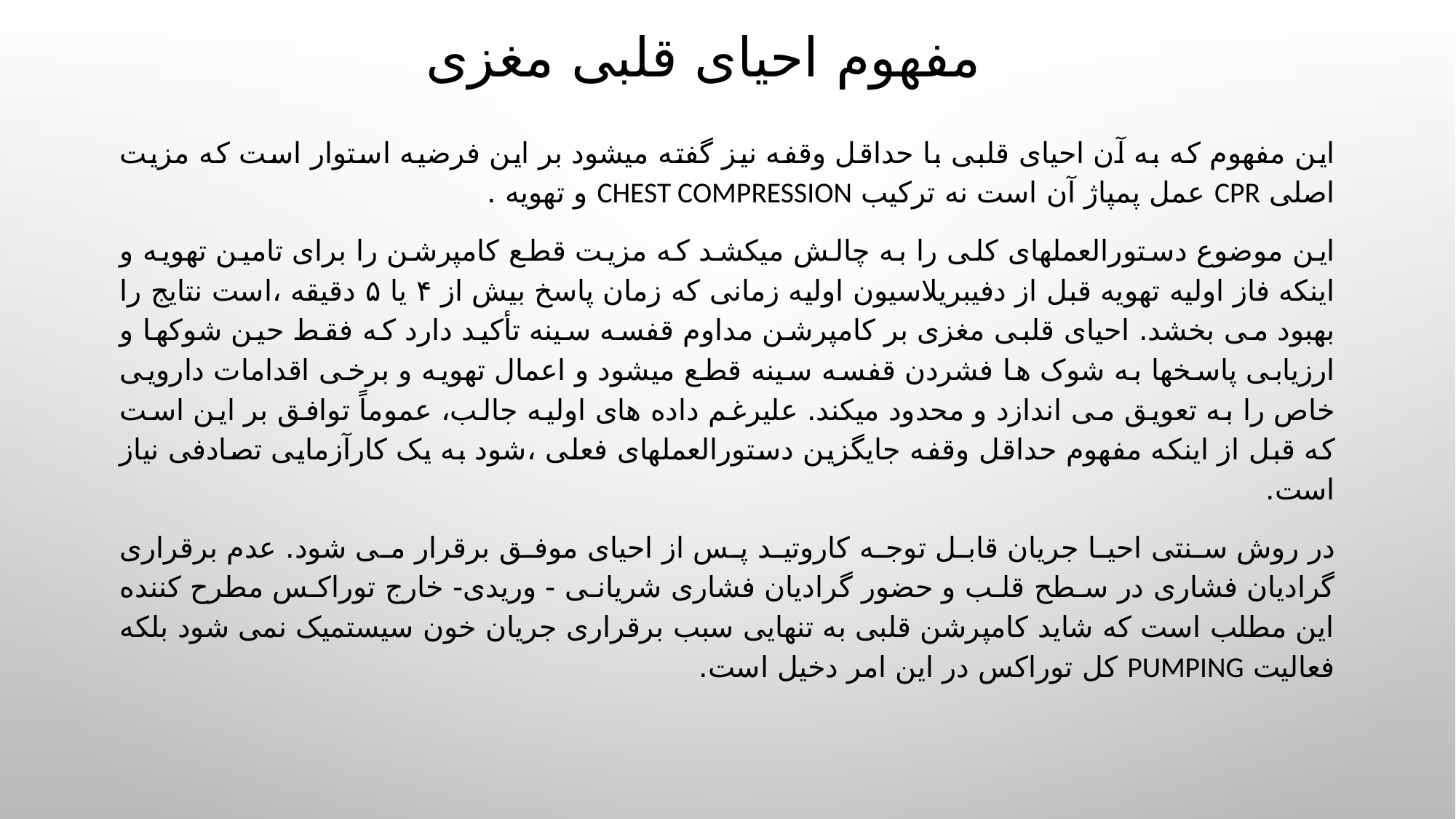

# مفهوم احیای قلبی مغزی
این مفهوم که به آن احیای قلبی با حداقل وقفه نیز گفته میشود بر این فرضیه استوار است که مزیت اصلی CPR عمل پمپاژ آن است نه ترکیب chest compression و تهویه .
این موضوع دستورالعملهای کلی را به چالش میکشد که مزیت قطع کامپرشن را برای تامین تهویه و اینکه فاز اولیه تهویه قبل از دفیبریلاسیون اولیه زمانی که زمان پاسخ بیش از ۴ یا ۵ دقیقه ،است نتایج را بهبود می بخشد. احیای قلبی مغزی بر کامپرشن مداوم قفسه سینه تأکید دارد که فقط حین شوکها و ارزیابی پاسخها به شوک ها فشردن قفسه سینه قطع میشود و اعمال تهویه و برخی اقدامات دارویی خاص را به تعویق می اندازد و محدود میکند. علیرغم داده های اولیه جالب، عموماً توافق بر این است که قبل از اینکه مفهوم حداقل وقفه جایگزین دستورالعملهای فعلی ،شود به یک کارآزمایی تصادفی نیاز است.
در روش سنتی احیا جریان قابل توجه کاروتید پس از احیای موفق برقرار می شود. عدم برقراری گرادیان فشاری در سطح قلب و حضور گرادیان فشاری شریانی - وریدی- خارج توراکس مطرح کننده این مطلب است که شاید کامپرشن قلبی به تنهایی سبب برقراری جریان خون سیستمیک نمی شود بلکه فعالیت pumping کل توراکس در این امر دخیل است.